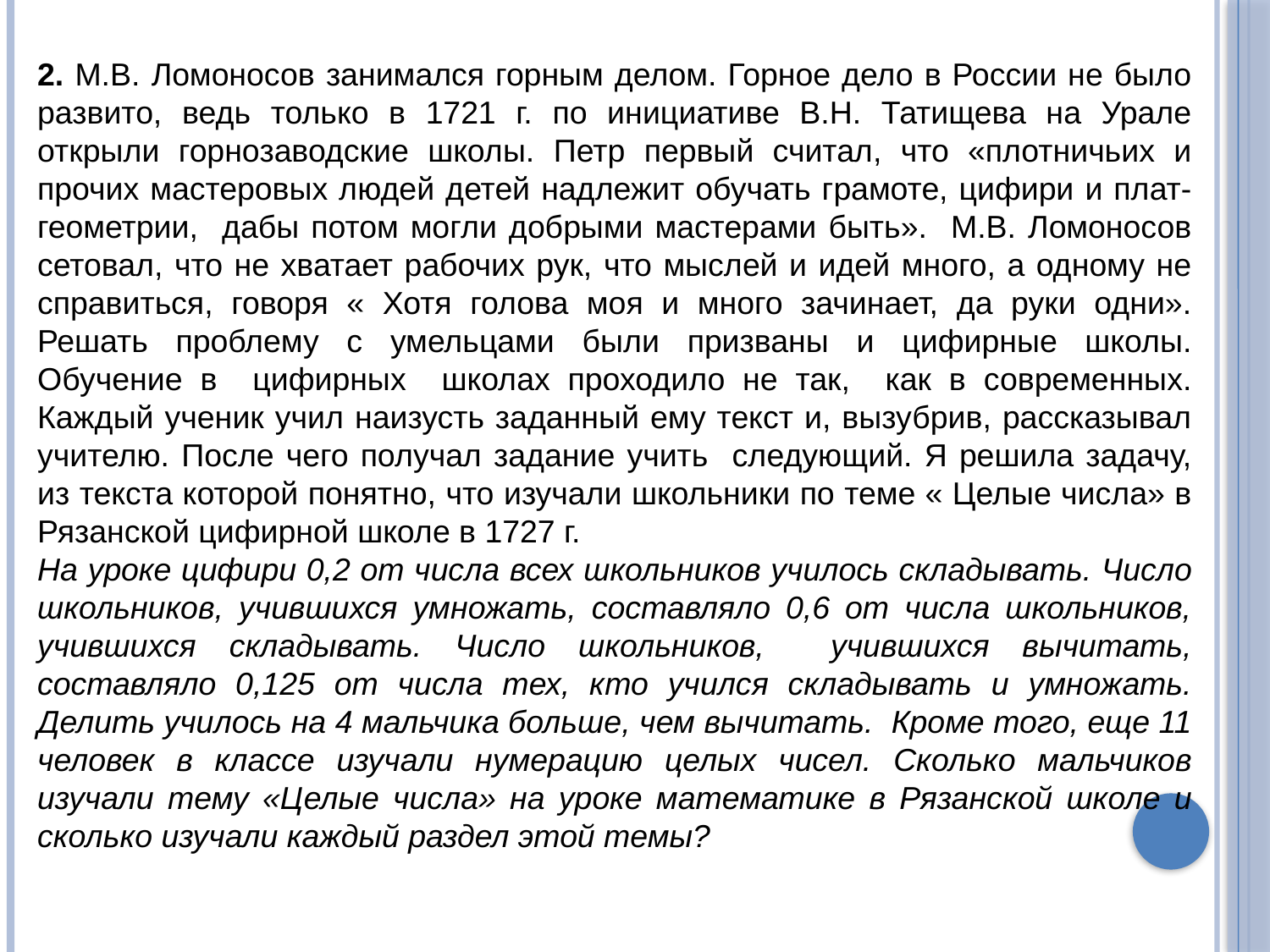

2. М.В. Ломоносов занимался горным делом. Горное дело в России не было развито, ведь только в 1721 г. по инициативе В.Н. Татищева на Урале открыли горнозаводские школы. Петр первый считал, что «плотничьих и прочих мастеровых людей детей надлежит обучать грамоте, цифири и плат-геометрии,  дабы потом могли добрыми мастерами быть».  М.В. Ломоносов сетовал, что не хватает рабочих рук, что мыслей и идей много, а одному не справиться, говоря « Хотя голова моя и много зачинает, да руки одни». Решать проблему с умельцами были призваны и цифирные школы. Обучение в  цифирных  школах проходило не так,  как в современных. Каждый ученик учил наизусть заданный ему текст и, вызубрив, рассказывал учителю. После чего получал задание учить  следующий. Я решила задачу, из текста которой понятно, что изучали школьники по теме « Целые числа» в Рязанской цифирной школе в 1727 г.
На уроке цифири 0,2 от числа всех школьников училось складывать. Число школьников, учившихся умножать, составляло 0,6 от числа школьников, учившихся складывать. Число школьников,  учившихся вычитать, составляло 0,125 от числа тех, кто учился складывать и умножать. Делить училось на 4 мальчика больше, чем вычитать.  Кроме того, еще 11 человек в классе изучали нумерацию целых чисел. Сколько мальчиков изучали тему «Целые числа» на уроке математике в Рязанской школе и сколько изучали каждый раздел этой темы?